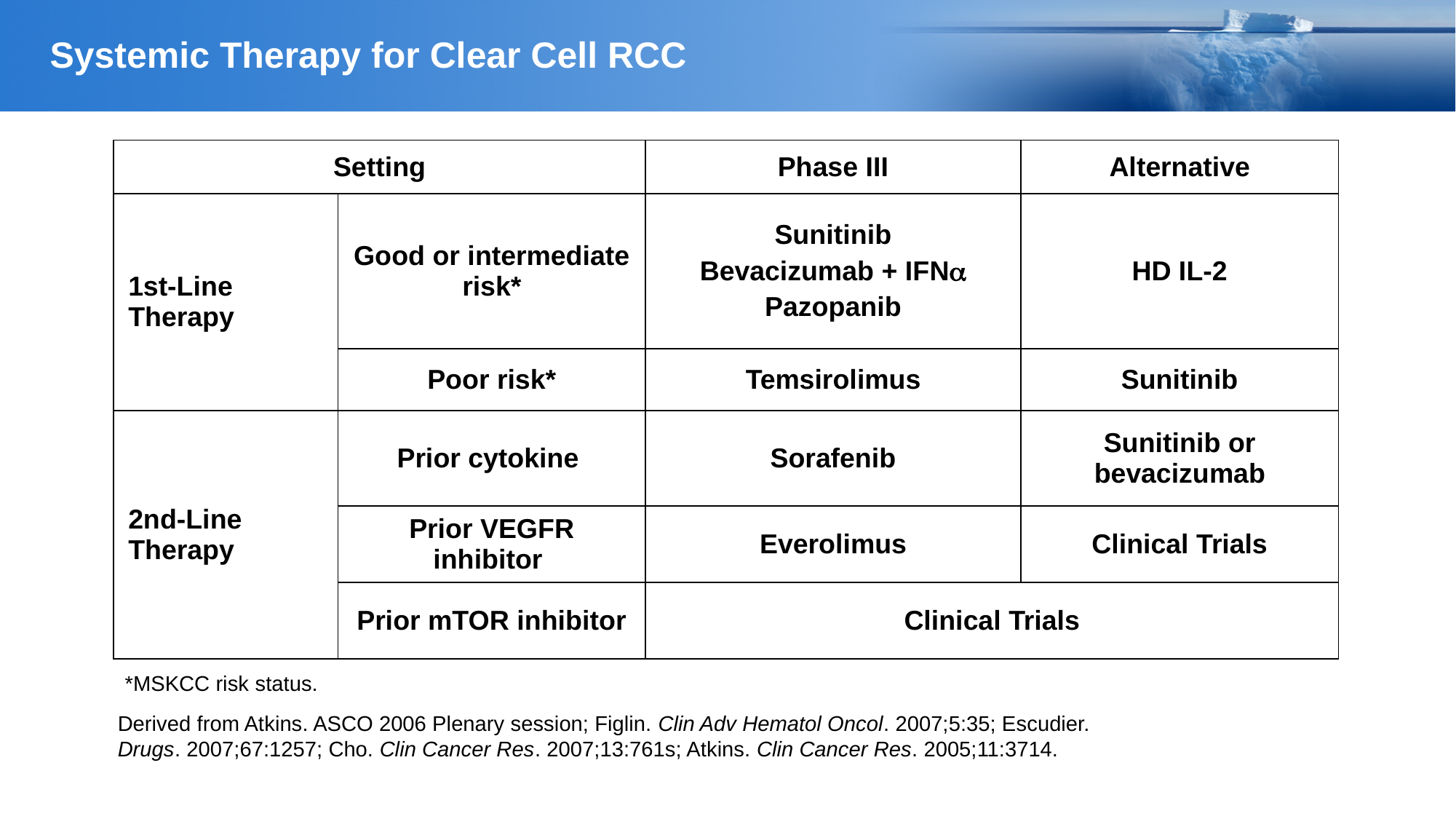

# Systemic Therapy for Clear Cell RCC
| Setting |  | Phase III | Alternative |
| --- | --- | --- | --- |
| 1st-Line Therapy | Good or intermediate risk\* | Sunitinib Bevacizumab + IFNα Pazopanib | HD IL-2 |
|  | Poor risk\* | Temsirolimus | Sunitinib |
| 2nd-Line Therapy | Prior cytokine | Sorafenib | Sunitinib or bevacizumab |
|  | Prior VEGFR inhibitor | Everolimus | Clinical Trials |
|  | Prior mTOR inhibitor | Clinical Trials |  |
*MSKCC risk status.
Derived from Atkins. ASCO 2006 Plenary session; Figlin. Clin Adv Hematol Oncol. 2007;5:35; Escudier. Drugs. 2007;67:1257; Cho. Clin Cancer Res. 2007;13:761s; Atkins. Clin Cancer Res. 2005;11:3714.